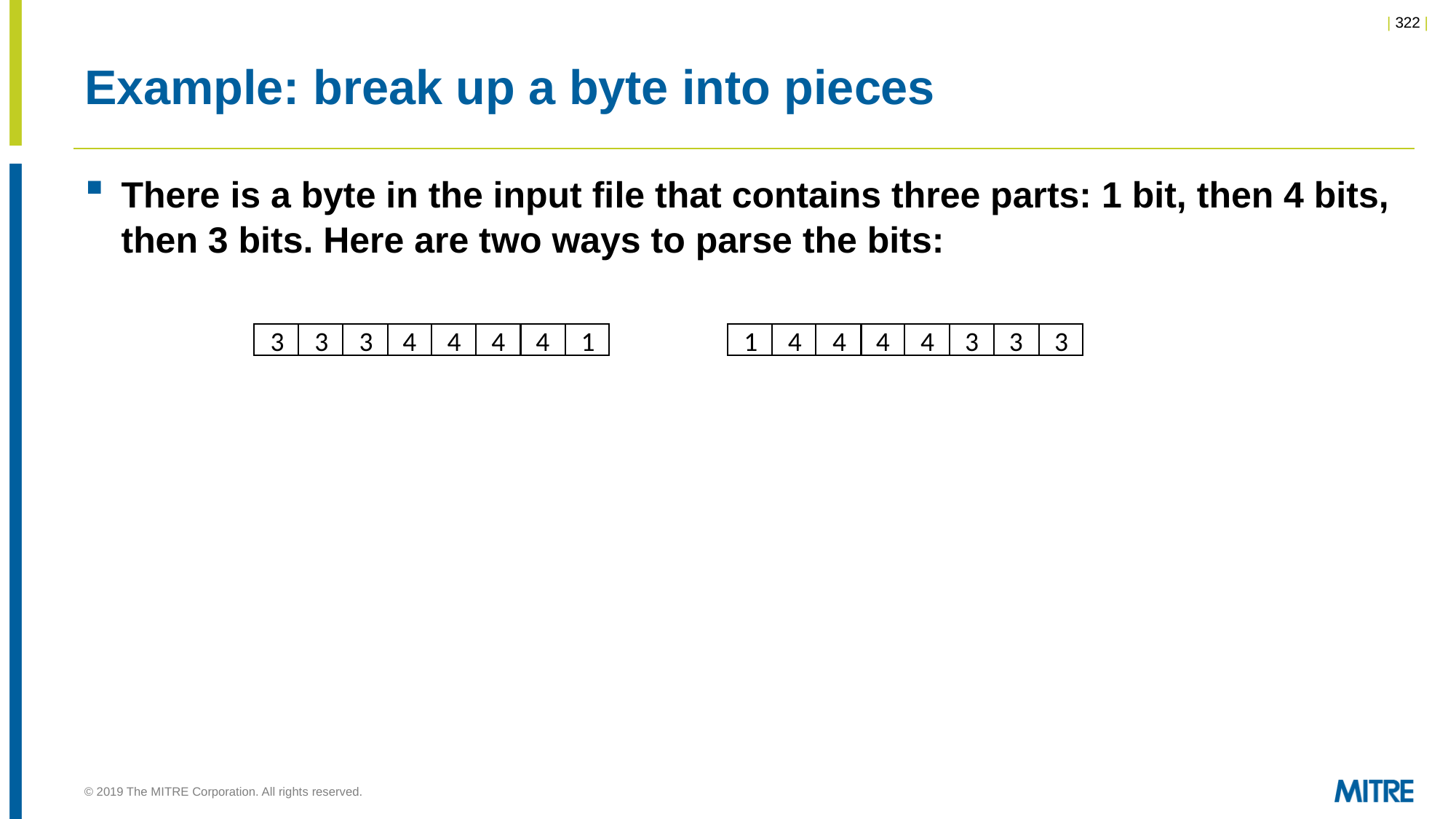

# Example: break up a byte into pieces
There is a byte in the input file that contains three parts: 1 bit, then 4 bits, then 3 bits. Here are two ways to parse the bits:

3
1
3
4
1
4
3
3
3
4
4
4
4
4
4
3

© 2019 The MITRE Corporation. All rights reserved.